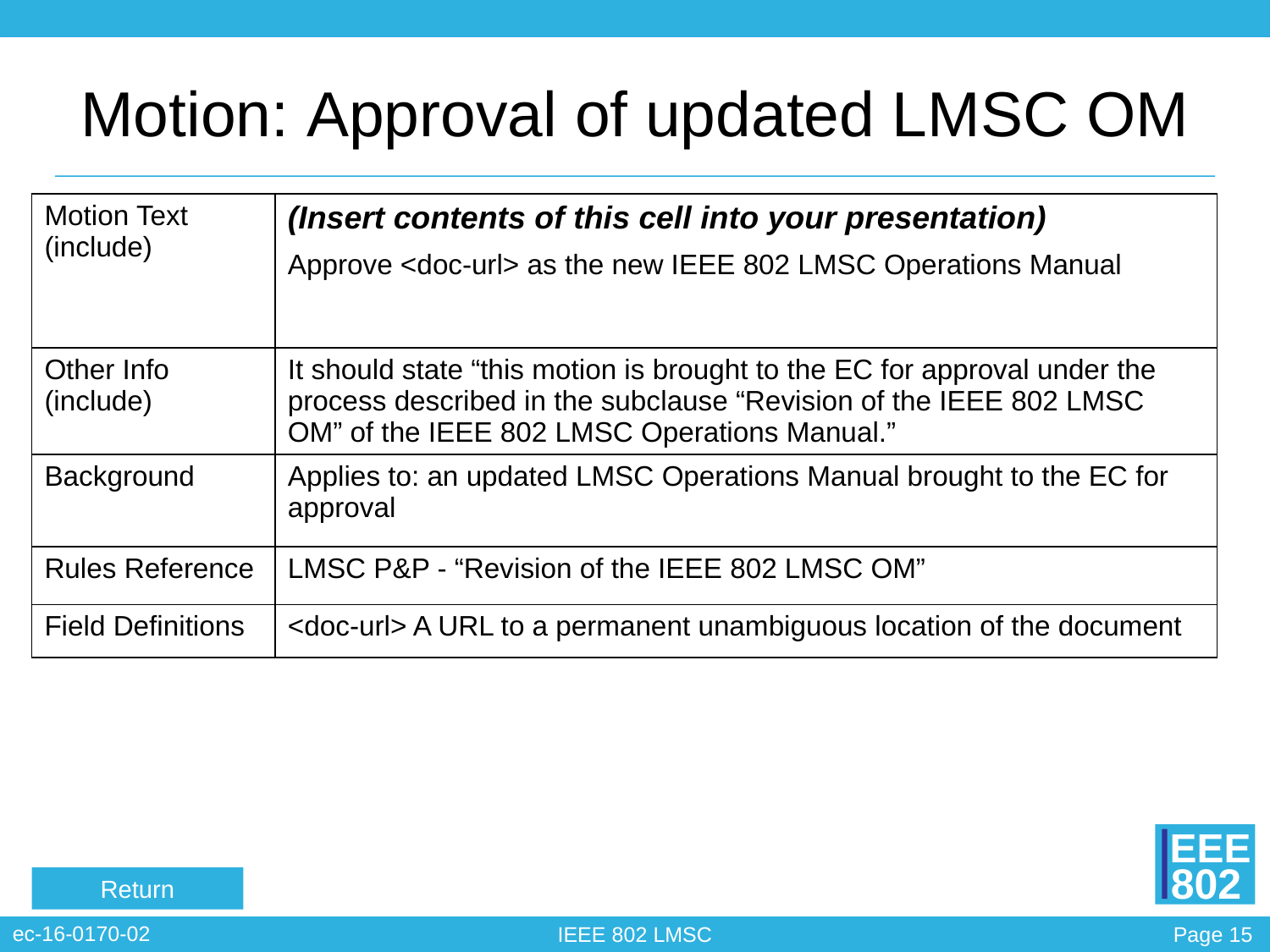

# Motion: Approval of updated LMSC OM
| Motion Text (include) | (Insert contents of this cell into your presentation) |
| --- | --- |
|  | Approve <doc-url> as the new IEEE 802 LMSC Operations Manual |
| Other Info (include) | It should state “this motion is brought to the EC for approval under the process described in the subclause “Revision of the IEEE 802 LMSC OM” of the IEEE 802 LMSC Operations Manual.” |
| Background | Applies to: an updated LMSC Operations Manual brought to the EC for approval |
| Rules Reference | LMSC P&P - “Revision of the IEEE 802 LMSC OM” |
| Field Definitions | <doc-url> A URL to a permanent unambiguous location of the document |
Return